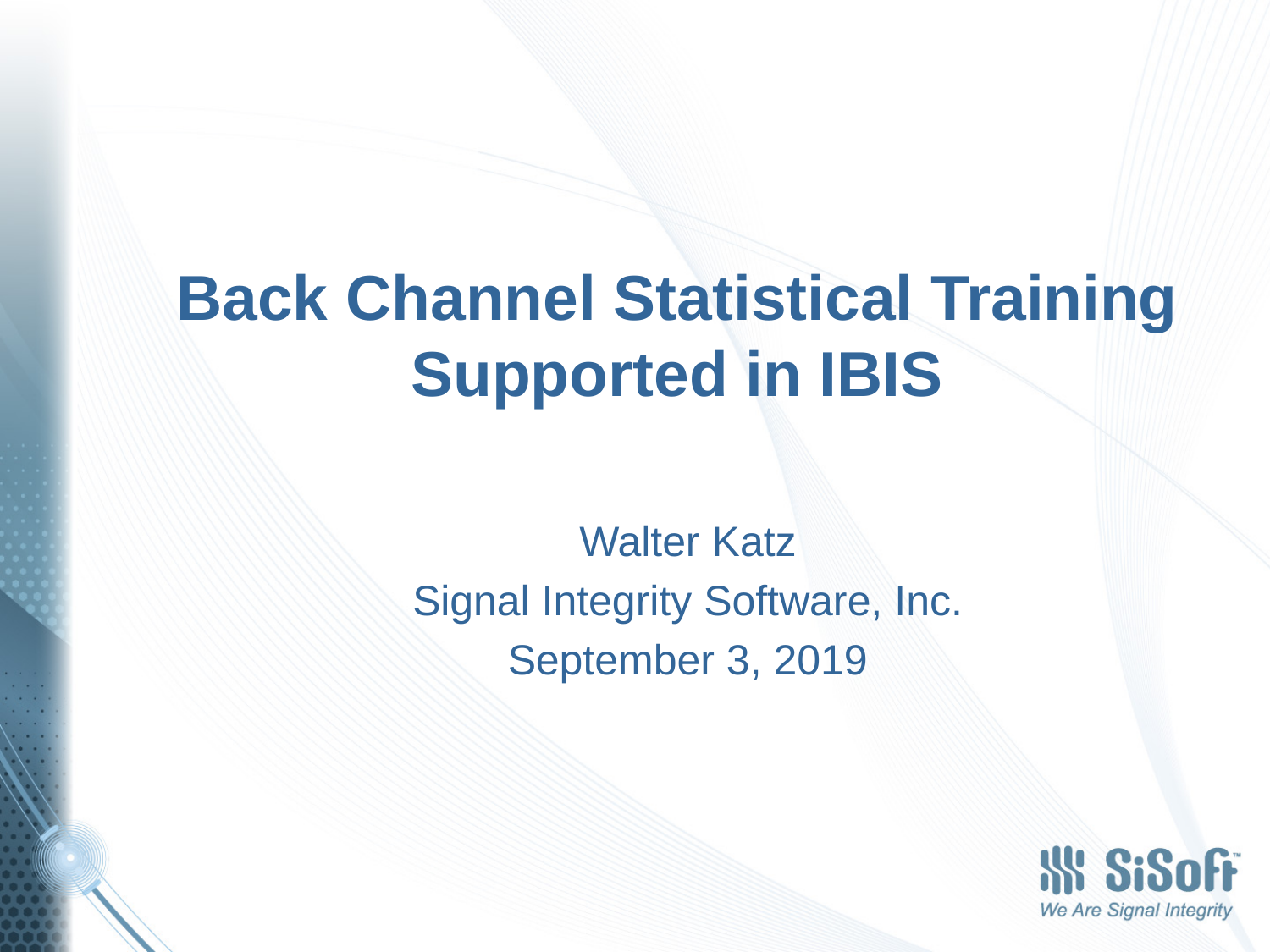

# Back Channel Statistical Training Supported in IBIS
Walter Katz
Signal Integrity Software, Inc.
September 3, 2019